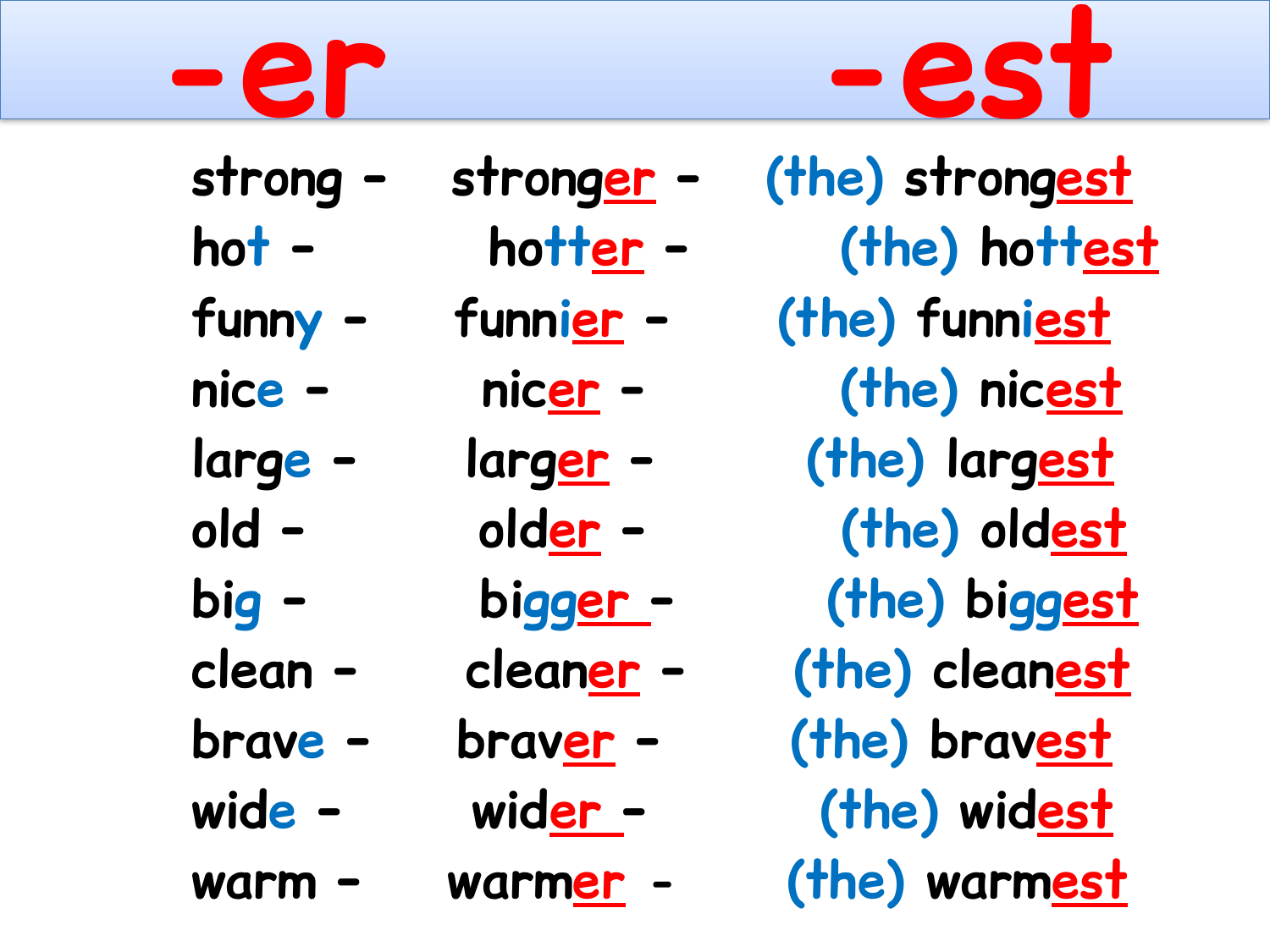

# -er       -est
strong –   stronger –   (the) strongest
hot –        hotter –       (the) hottest
funny –    funnier –     (the) funniest
nice –       nicer –         (the) nicest
large –     larger –       (the) largest
old –        older –         (the) oldest
big –        bigger –       (the) biggest
clean –     cleaner –     (the) cleanest
brave –    braver –      (the) bravest
wide –      wider –        (the) widest
warm –    warmer -     (the) warmest